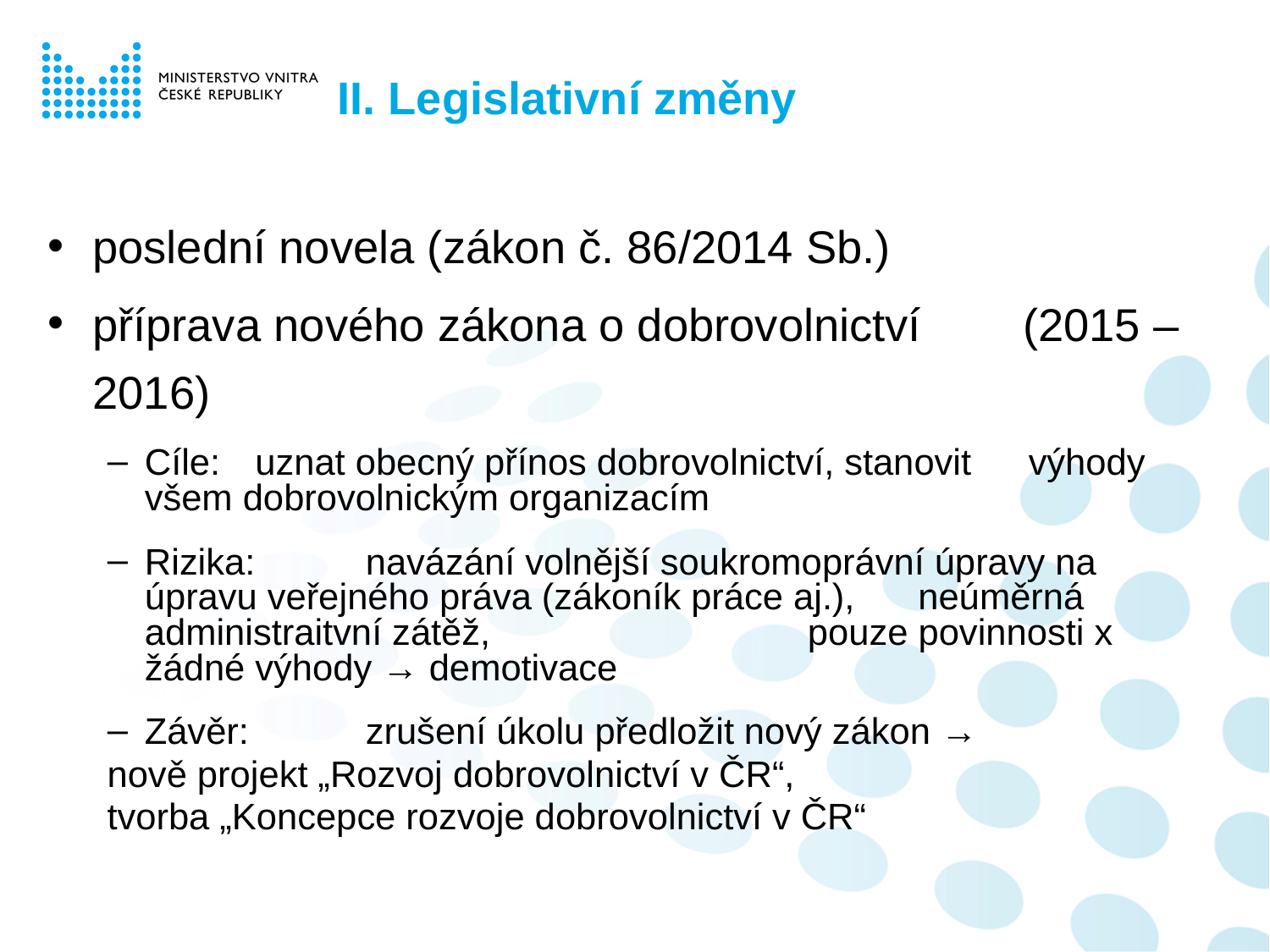

# II. Legislativní změny
poslední novela (zákon č. 86/2014 Sb.)
příprava nového zákona o dobrovolnictví        (2015 – 2016)

Cíle: 	uznat obecný přínos dobrovolnictví, stanovit 			výhody všem dobrovolnickým organizacím

Rizika: 	navázání volnější soukromoprávní úpravy na 			úpravu veřejného práva (zákoník práce aj.), 				neúměrná administraitvní zátěž,                         			pouze povinnosti x žádné výhody → demotivace

Závěr: 	zrušení úkolu předložit nový zákon →
		nově projekt „Rozvoj dobrovolnictví v ČR“,
		tvorba „Koncepce rozvoje dobrovolnictví v ČR“